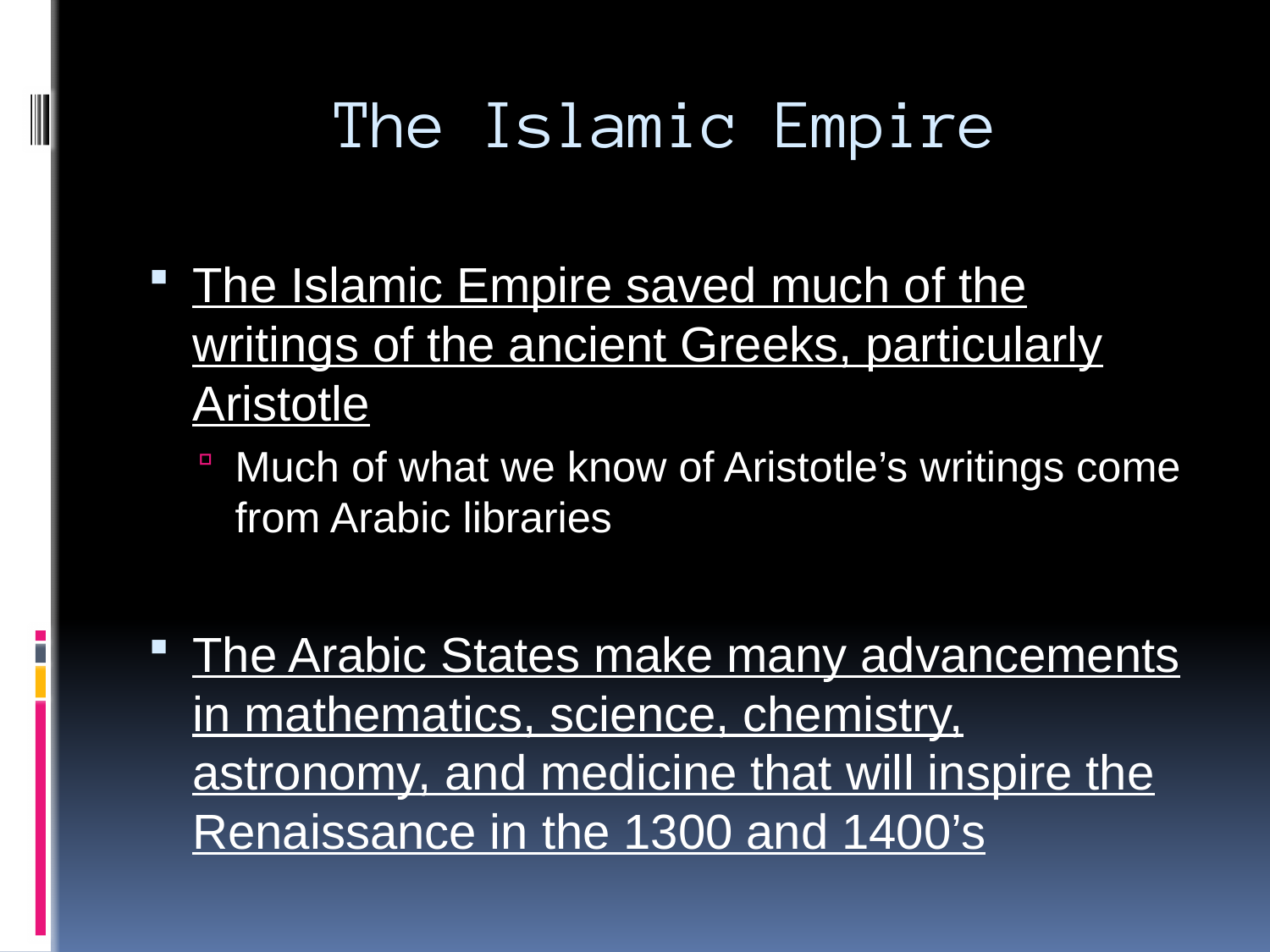

# The Islamic Empire
The Islamic Empire saved much of the writings of the ancient Greeks, particularly Aristotle
Much of what we know of Aristotle’s writings come from Arabic libraries

The Arabic States make many advancements in mathematics, science, chemistry, astronomy, and medicine that will inspire the Renaissance in the 1300 and 1400’s